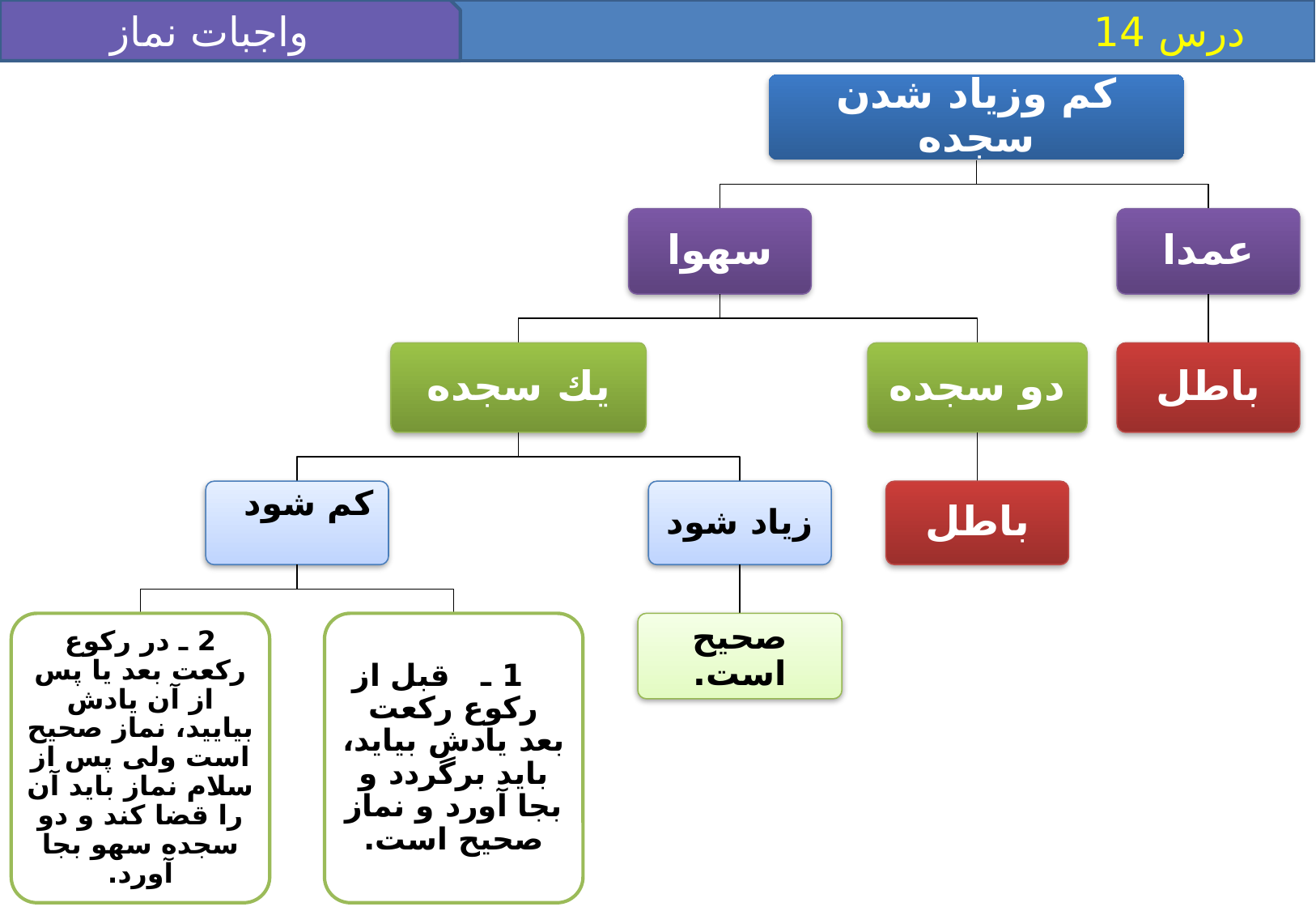

واجبات نماز 4
 درس 14
کم وزیاد شدن سجده

سهوا

عمدا

يك سجده

دو سجده

باطل

كم شود

زياد شود

باطل

2 ـ در ركوع ركعت بعد يا پس از آن يادش بياييد، نماز صحيح است ولى پس از سلام نماز بايد آن را قضا كند و دو سجده سهو بجا آورد.

   1 ـ   قبل از ركوع ركعت بعد يادش بيايد، بايد برگردد و بجا آورد و نماز صحيح است.

صحيح است.